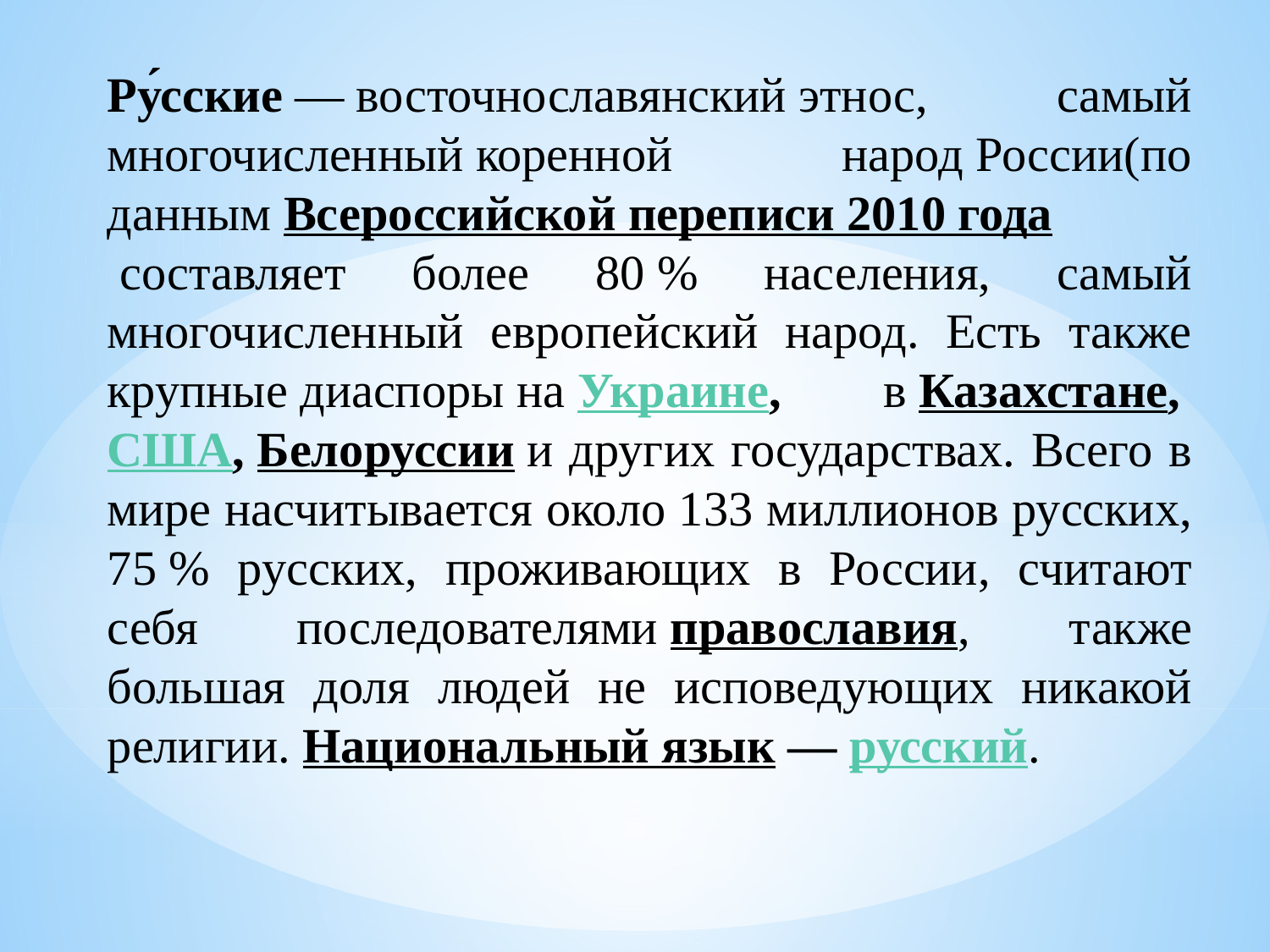

Ру́сские — восточнославянский этнос, самый многочисленный коренной народ России(по данным Всероссийской переписи 2010 года составляет более 80 % населения, самый многочисленный европейский народ. Есть также крупные диаспоры на Украине, в Казахстане, США, Белоруссии и других государствах. Всего в мире насчитывается около 133 миллионов русских, 75 % русских, проживающих в России, считают себя последователями православия, также большая доля людей не исповедующих никакой религии. Национальный язык — русский.